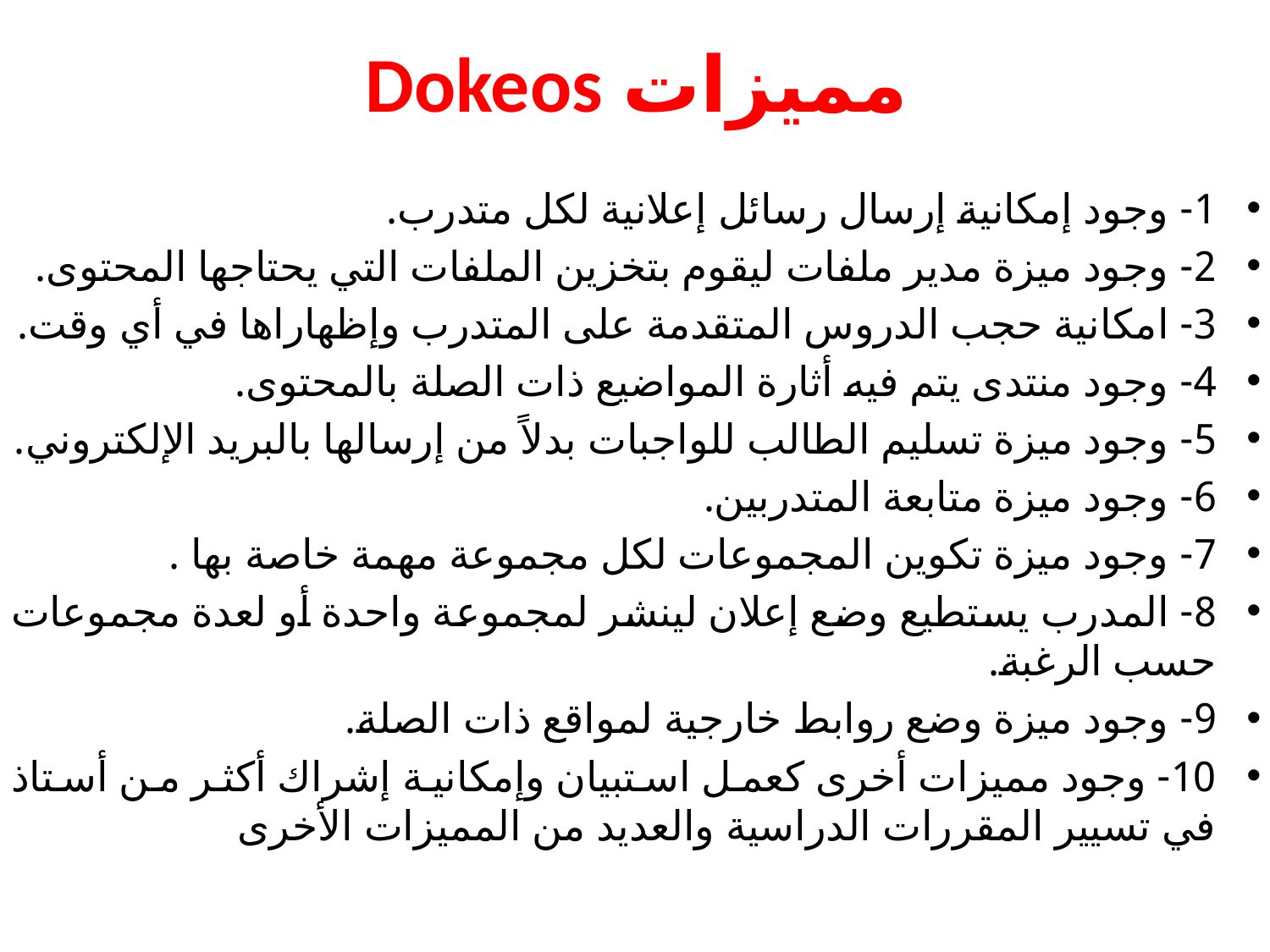

# مميزات Dokeos
1- وجود إمكانية إرسال رسائل إعلانية لكل متدرب.
2- وجود ميزة مدير ملفات ليقوم بتخزين الملفات التي يحتاجها المحتوى.
3- امكانية حجب الدروس المتقدمة على المتدرب وإظهاراها في أي وقت.
4- وجود منتدى يتم فيه أثارة المواضيع ذات الصلة بالمحتوى.
5- وجود ميزة تسليم الطالب للواجبات بدلاً من إرسالها بالبريد الإلكتروني.
6- وجود ميزة متابعة المتدربين.
7- وجود ميزة تكوين المجموعات لكل مجموعة مهمة خاصة بها .
8- المدرب يستطيع وضع إعلان لينشر لمجموعة واحدة أو لعدة مجموعات حسب الرغبة.
9- وجود ميزة وضع روابط خارجية لمواقع ذات الصلة.
10- وجود مميزات أخرى كعمل استبيان وإمكانية إشراك أكثر من أستاذ في تسيير المقررات الدراسية والعديد من المميزات الأخرى